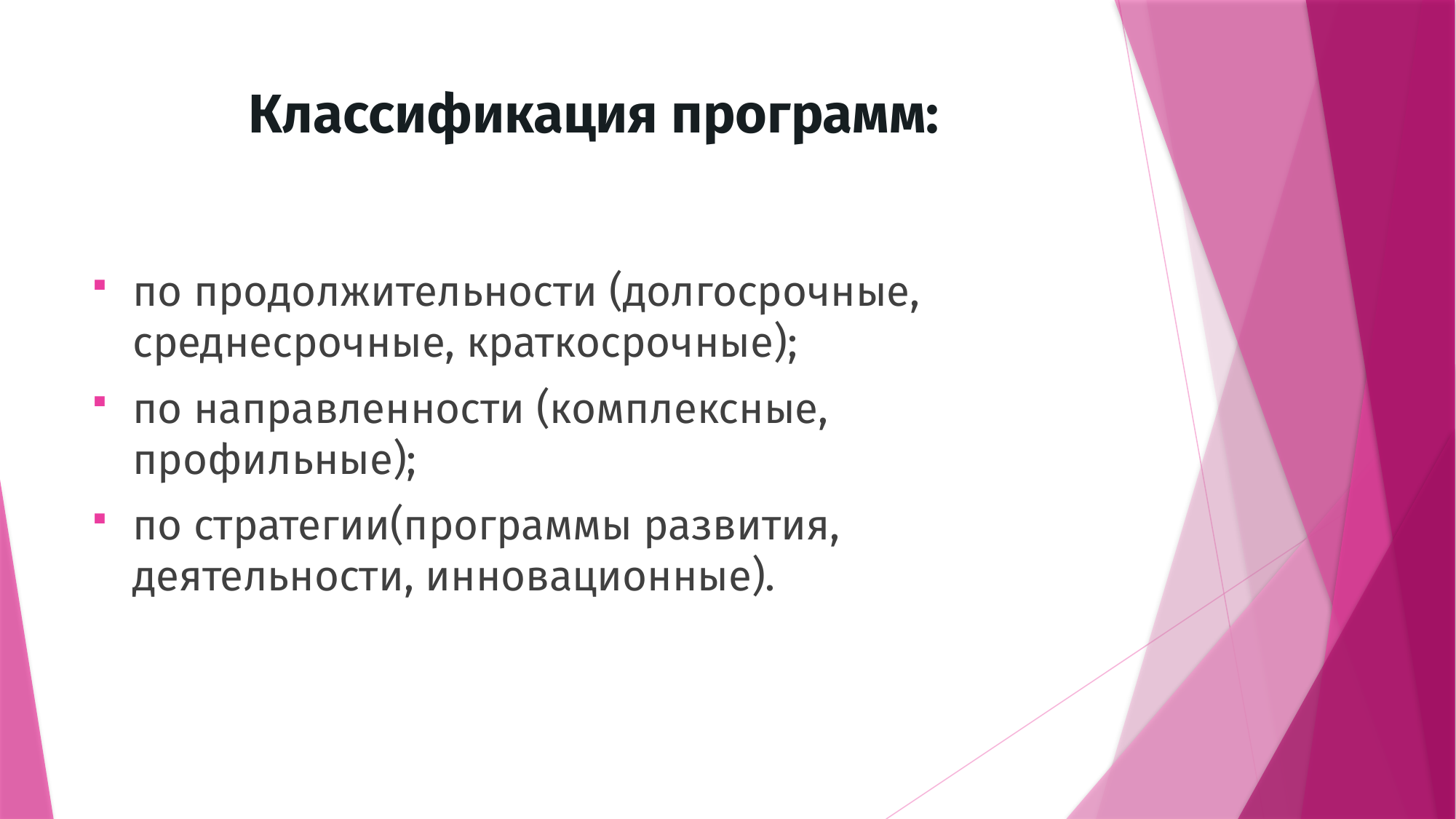

# Классификация программ:
по продолжительности (долгосрочные, среднесрочные, краткосрочные);
по направленности (комплексные, профильные);
по стратегии(программы развития, деятельности, инновационные).